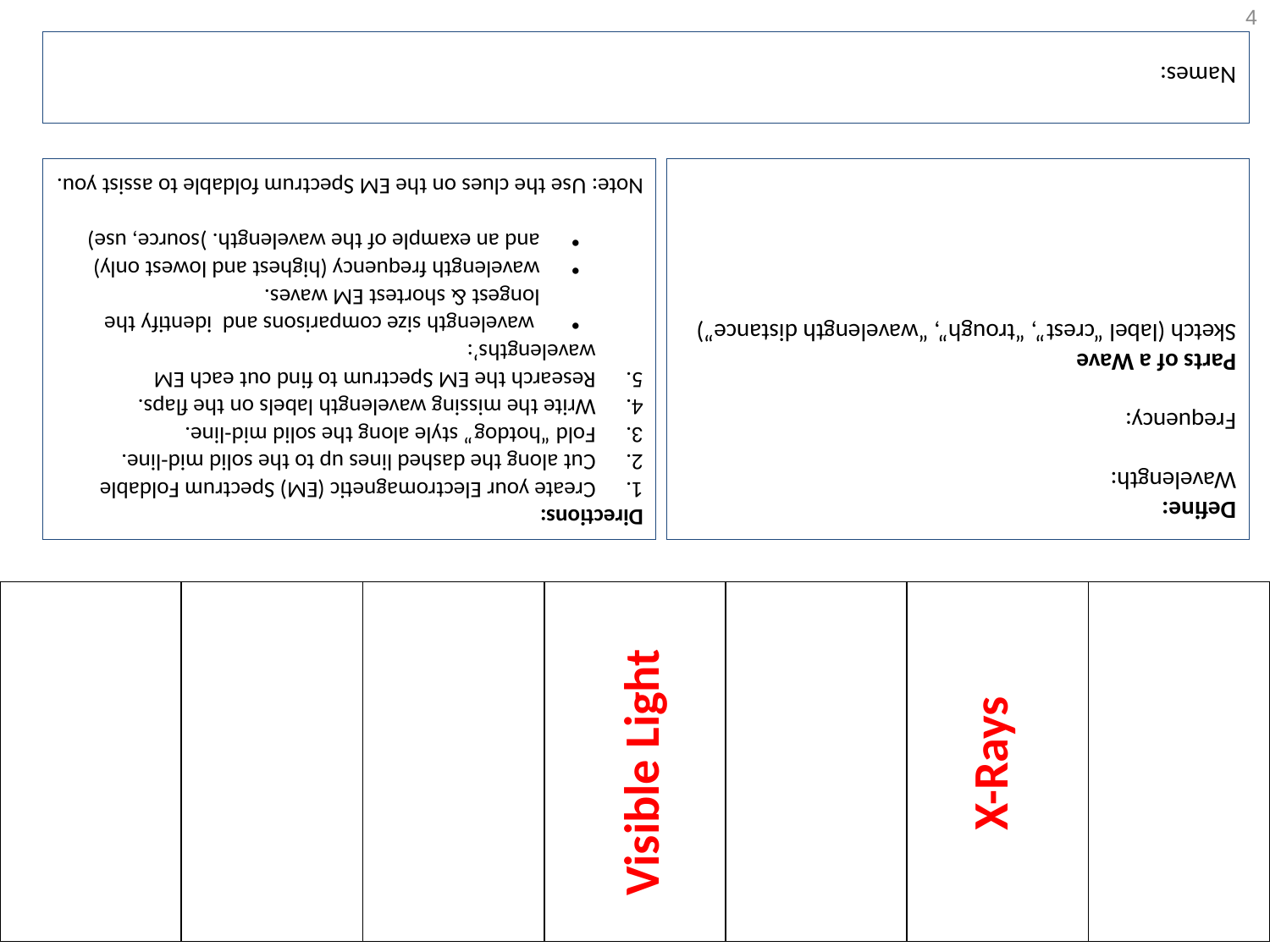

4
# Names:
Directions:
Create your Electromagnetic (EM) Spectrum Foldable
Cut along the dashed lines up to the solid mid-line.
Fold “hotdog” style along the solid mid-line.
Write the missing wavelength labels on the flaps.
Research the EM Spectrum to find out each EM wavelengths’:
 wavelength size comparisons and  identify the longest & shortest EM waves.
wavelength frequency (highest and lowest only)
and an example of the wavelength. )source, use)

Note: Use the clues on the EM Spectrum foldable to assist you.

Define:
Wavelength:

Frequency:

Parts of a Wave
Sketch (label “crest”, “trough”, “wavelength distance”)

|  |  |  |  |  |  |  |
| --- | --- | --- | --- | --- | --- | --- |
X-Rays
Visible Light